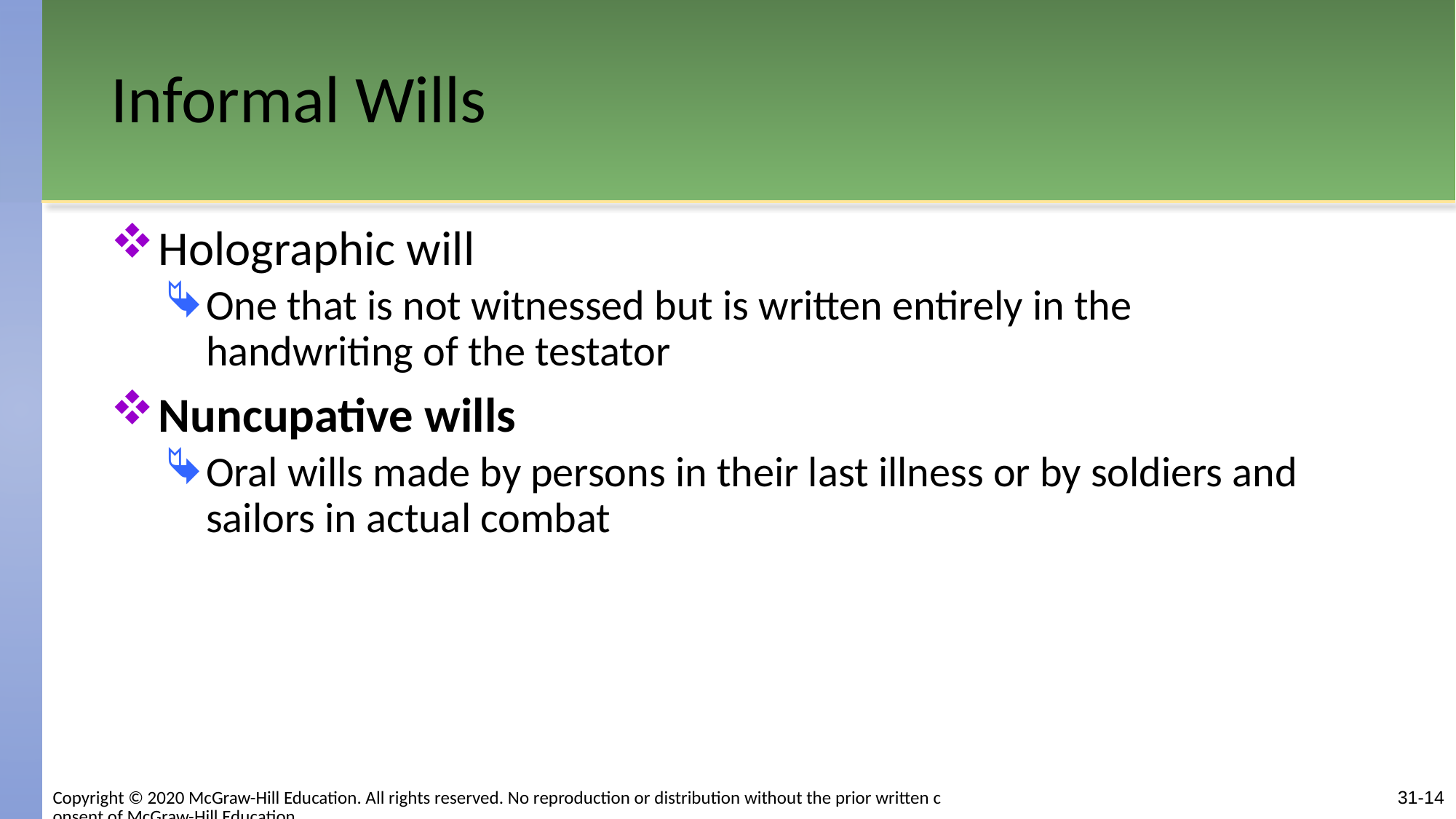

# Informal Wills
Holographic will
One that is not witnessed but is written entirely in the handwriting of the testator
Nuncupative wills
Oral wills made by persons in their last illness or by soldiers and sailors in actual combat

Copyright © 2020 McGraw-Hill Education. All rights reserved. No reproduction or distribution without the prior written consent of McGraw-Hill Education.
31-14